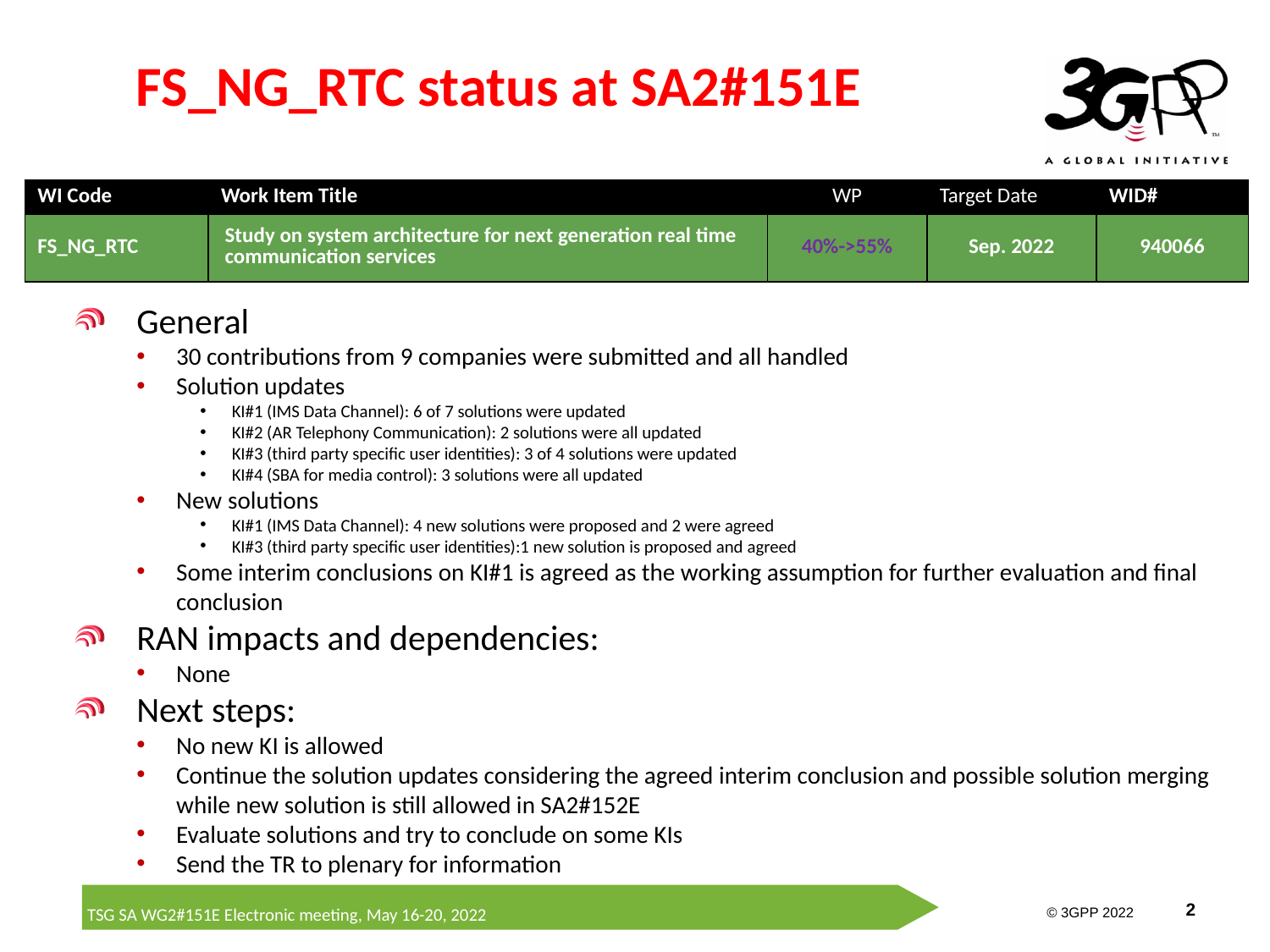

# FS_NG_RTC status at SA2#151E
| WI Code | Work Item Title | WP | Target Date | WID# |
| --- | --- | --- | --- | --- |
| FS\_NG\_RTC | Study on system architecture for next generation real time communication services | 40%->55% | Sep. 2022 | 940066 |
General
30 contributions from 9 companies were submitted and all handled
Solution updates
KI#1 (IMS Data Channel): 6 of 7 solutions were updated
KI#2 (AR Telephony Communication): 2 solutions were all updated
KI#3 (third party specific user identities): 3 of 4 solutions were updated
KI#4 (SBA for media control): 3 solutions were all updated
New solutions
KI#1 (IMS Data Channel): 4 new solutions were proposed and 2 were agreed
KI#3 (third party specific user identities):1 new solution is proposed and agreed
Some interim conclusions on KI#1 is agreed as the working assumption for further evaluation and final conclusion
RAN impacts and dependencies:
None
Next steps:
No new KI is allowed
Continue the solution updates considering the agreed interim conclusion and possible solution merging while new solution is still allowed in SA2#152E
Evaluate solutions and try to conclude on some KIs
Send the TR to plenary for information